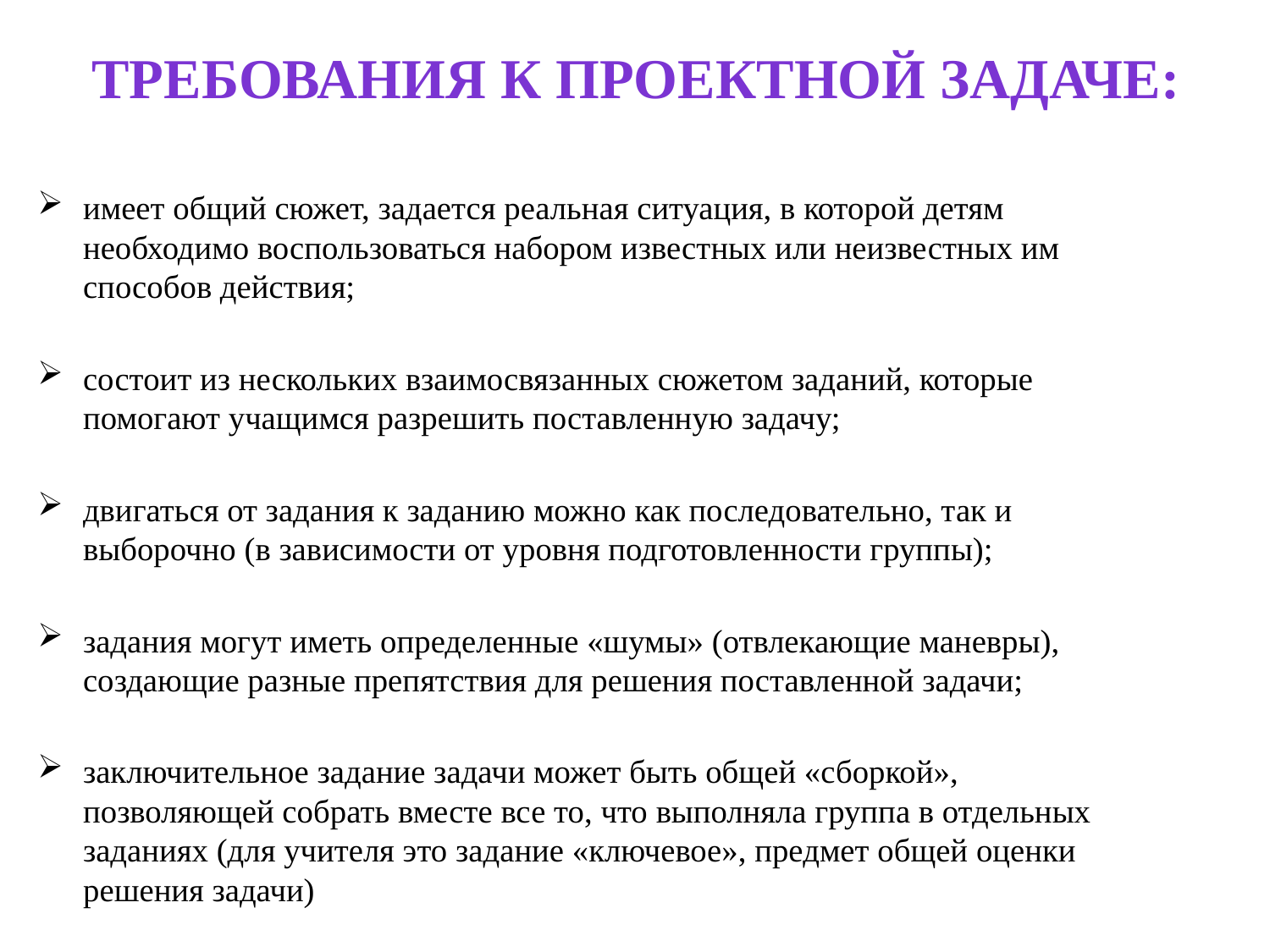

# Требования к проектной задаче:

имеет общий сюжет, задается реальная ситуация, в которой детям необходимо воспользоваться набором известных или неизвестных им способов действия;

состоит из нескольких взаимосвязанных сюжетом заданий, которые помогают учащимся разрешить поставленную задачу;

двигаться от задания к заданию можно как последовательно, так и выборочно (в зависимости от уровня подготовленности группы);

задания могут иметь определенные «шумы» (отвлекающие маневры), создающие разные препятствия для решения поставленной задачи;

заключительное задание задачи может быть общей «сборкой», позволяющей собрать вместе все то, что выполняла группа в отдельных заданиях (для учителя это задание «ключевое», предмет общей оценки решения задачи)